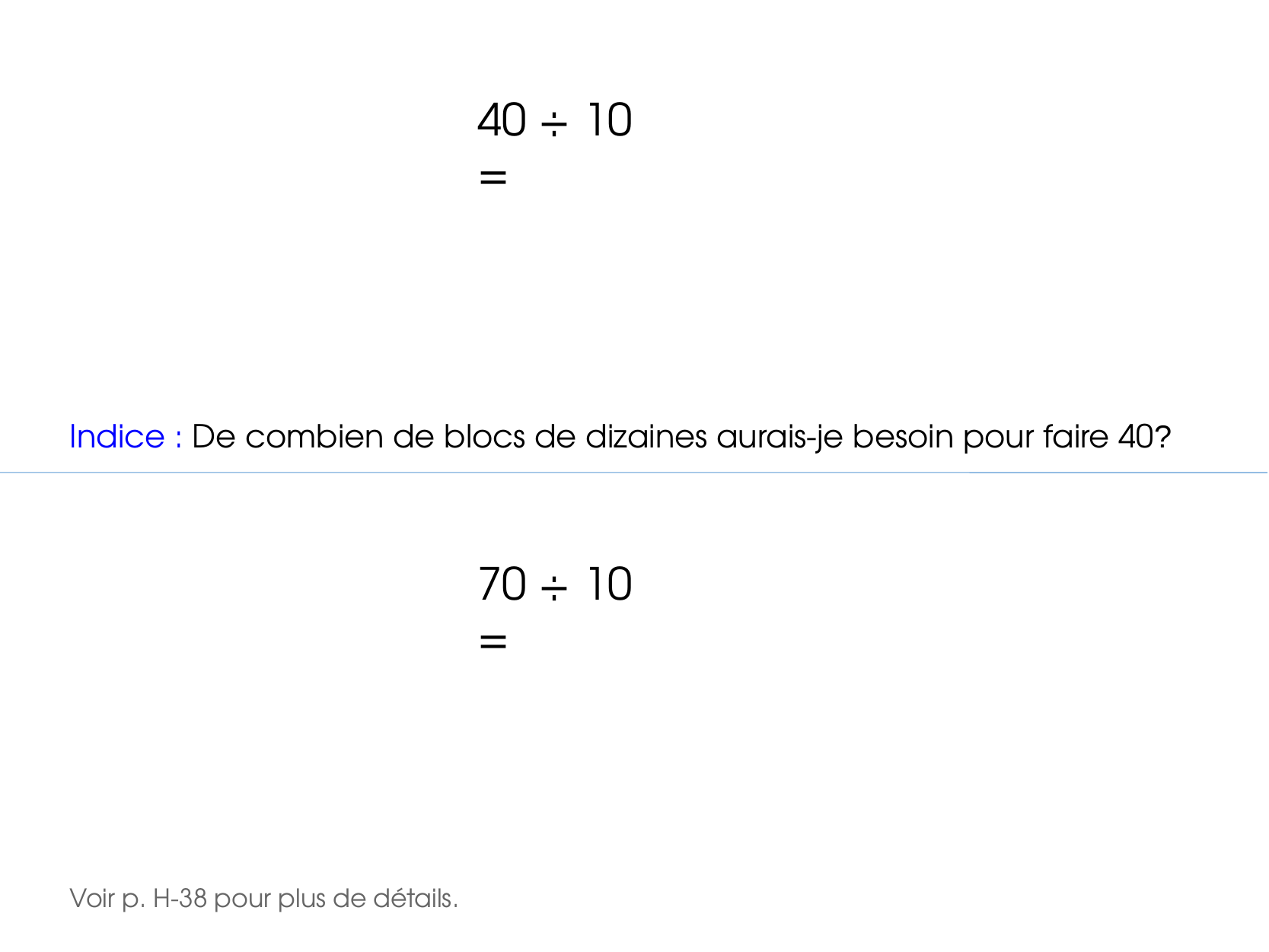

40 ÷ 10 =
Indice : De combien de blocs de dizaines aurais-je besoin pour faire 40?
70 ÷ 10 =
Voir p. H-38 pour plus de détails.